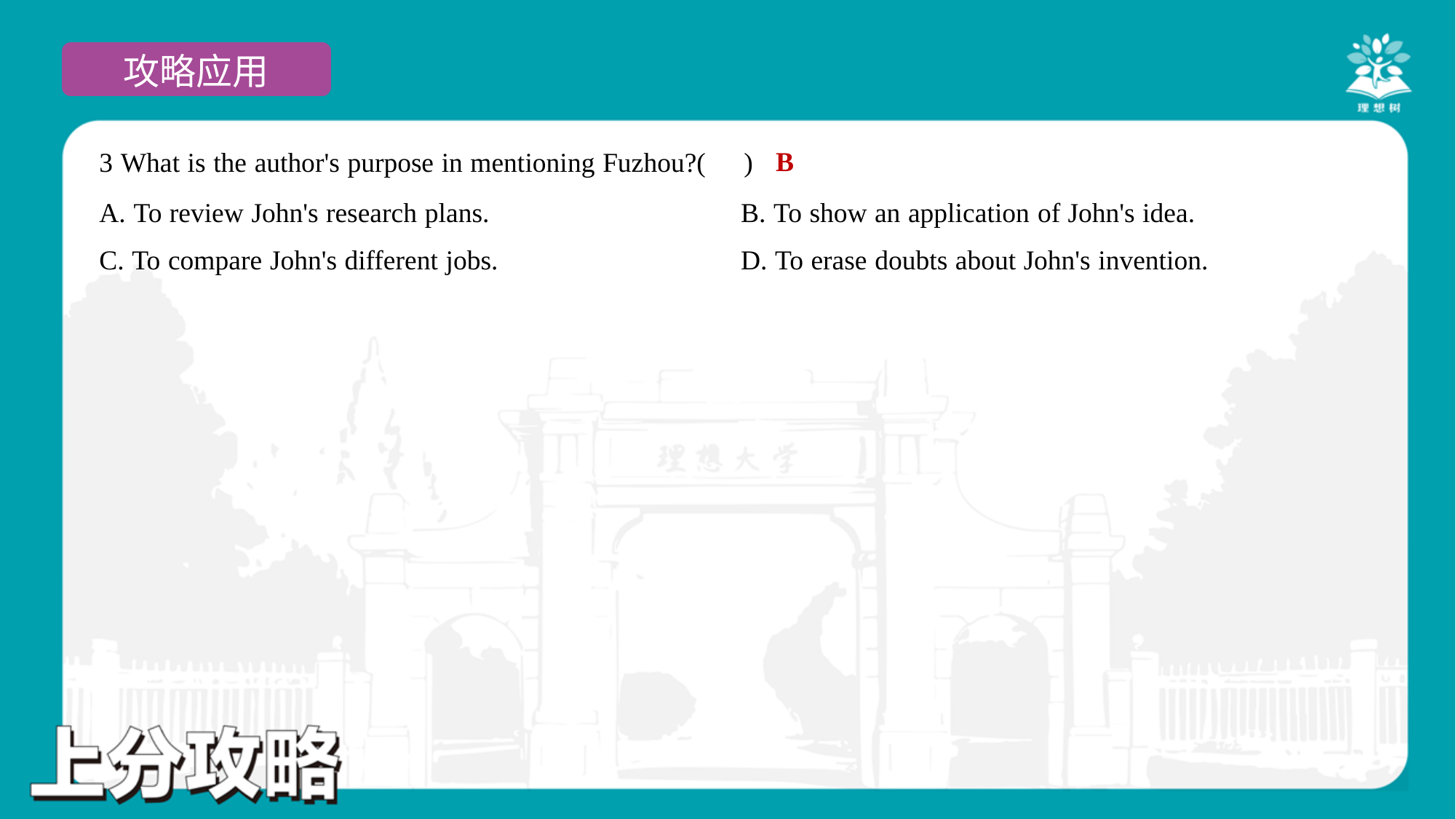

B
3 What is the author's purpose in mentioning Fuzhou?(     )
A. To review John's research plans.	B. To show an application of John's idea.
C. To compare John's different jobs.	D. To erase doubts about John's invention.